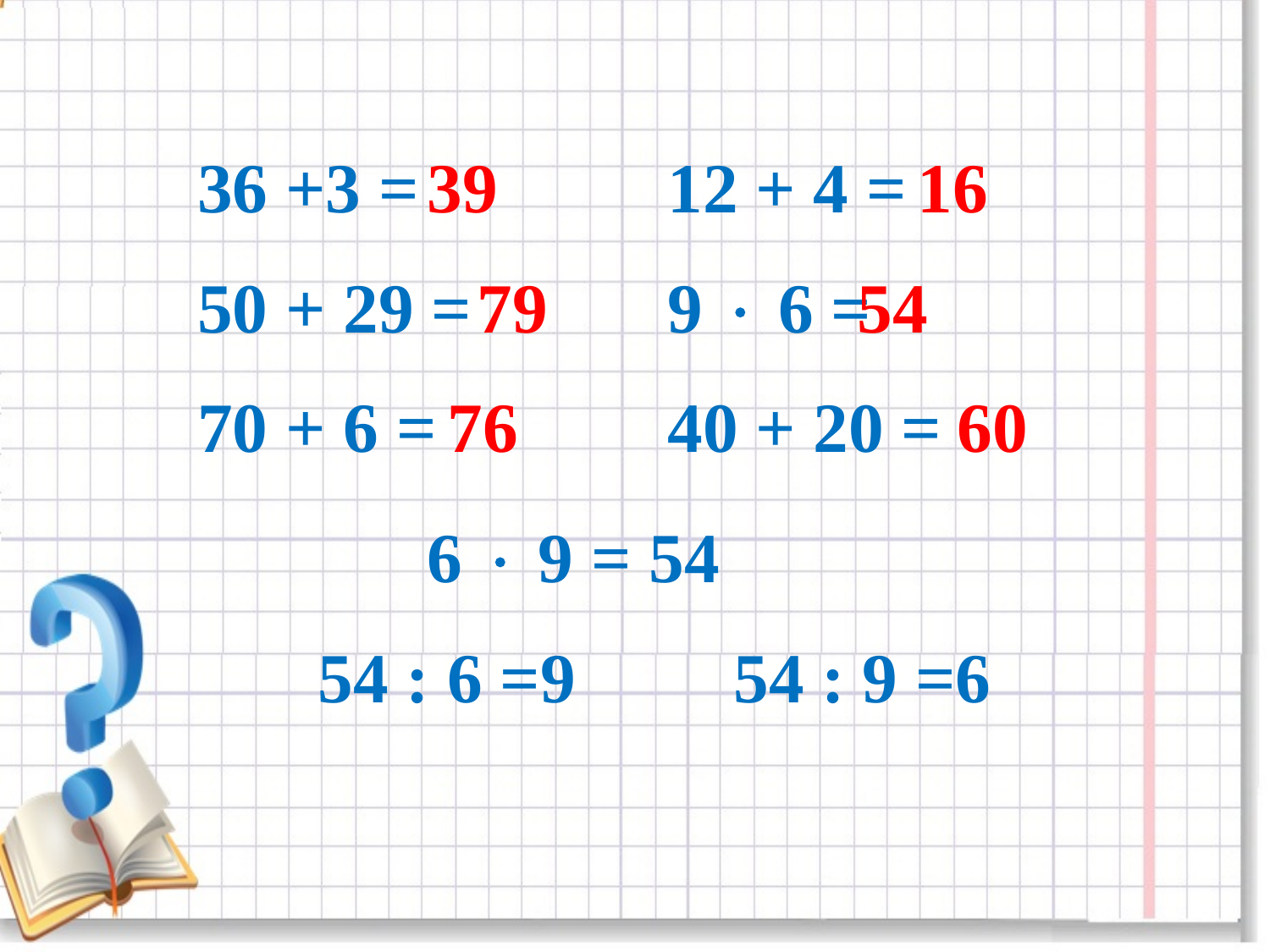

#
36 +3 =
39
12 + 4 =
16
50 + 29 =
79
9 ⋅ 6 =
54

70 + 6 =
76
40 + 20 =
60
6 ⋅ 9 = 54

54 : 6 =9         54 : 9 =6